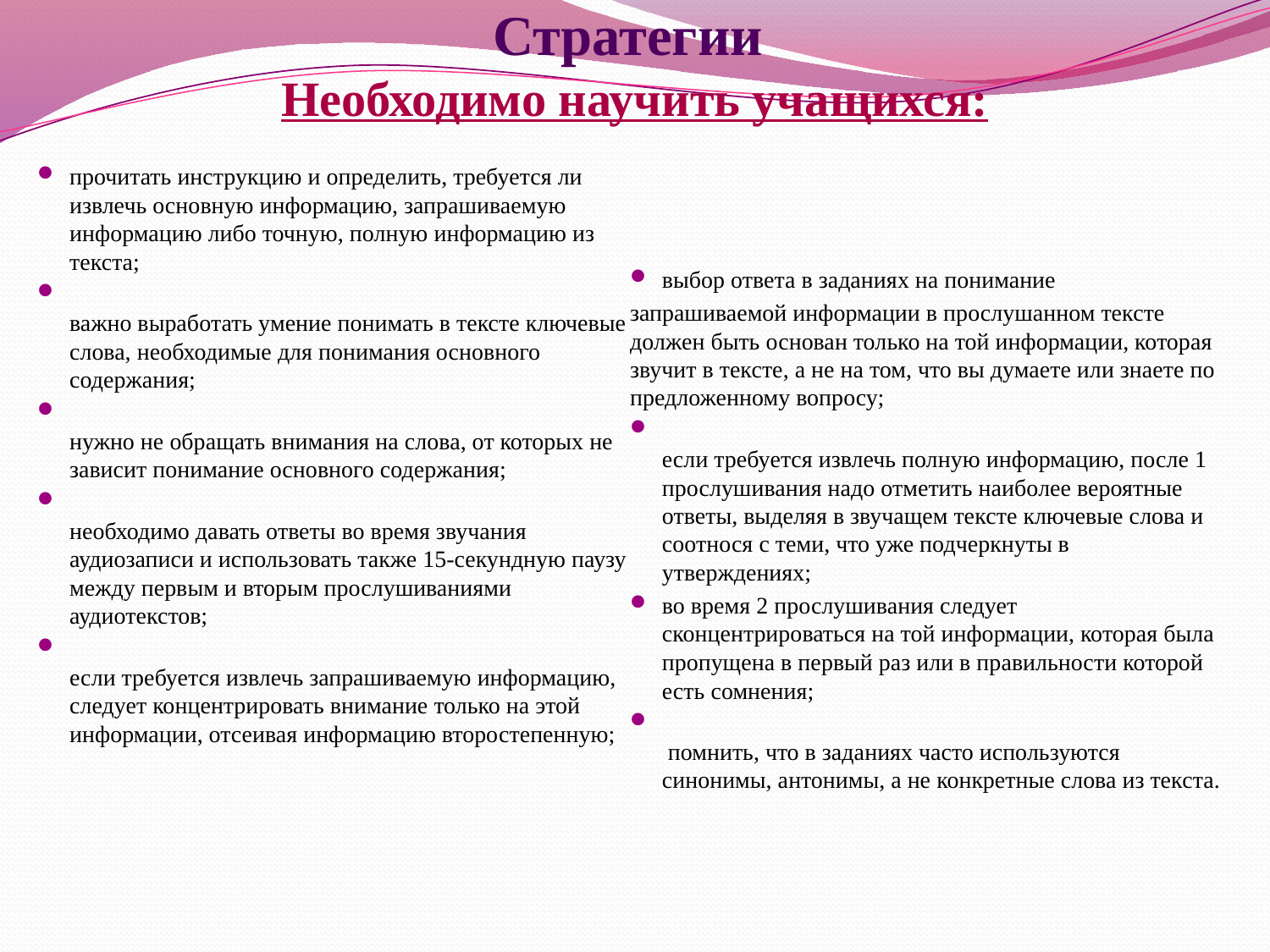

# Стратегии Необходимо научить учащихся:

прочитать инструкцию и определить, требуется ли извлечь основную информацию, запрашиваемую информацию либо точную, полную информацию из текста;
важно выработать умение понимать в тексте ключевые слова, необходимые для понимания основного содержания;
нужно не обращать внимания на слова, от которых не зависит понимание основного содержания;
необходимо давать ответы во время звучания аудиозаписи и использовать также 15-секундную паузу между первым и вторым прослушиваниями аудиотекстов;
если требуется извлечь запрашиваемую информацию, следует концентрировать внимание только на этой информации, отсеивая информацию второстепенную;

выбор ответа в заданиях на понимание
запрашиваемой информации в прослушанном тексте должен быть основан только на той информации, которая звучит в тексте, а не на том, что вы думаете или знаете по предложенному вопросу;
если требуется извлечь полную информацию, после 1 прослушивания надо отметить наиболее вероятные ответы, выделяя в звучащем тексте ключевые слова и соотнося с теми, что уже подчеркнуты в утверждениях;
во время 2 прослушивания следует сконцентрироваться на той информации, которая была пропущена в первый раз или в правильности которой есть сомнения;
 помнить, что в заданиях часто используются синонимы, антонимы, а не конкретные слова из текста.